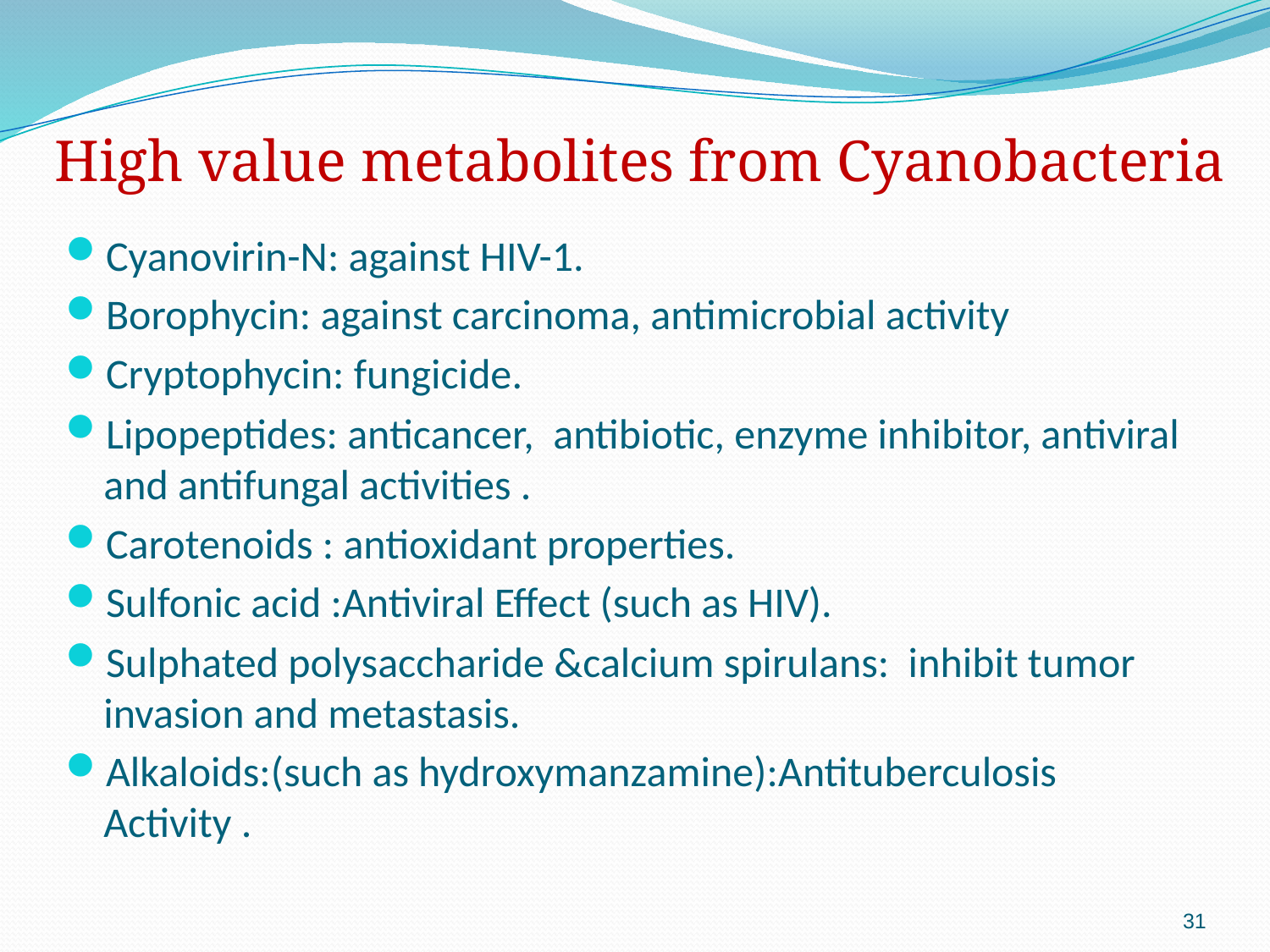

# High value metabolites from Cyanobacteria
Cyanovirin-N: against HIV-1.
Borophycin: against carcinoma, antimicrobial activity
Cryptophycin: fungicide.
Lipopeptides: anticancer,  antibiotic, enzyme inhibitor, antiviral and antifungal activities .
Carotenoids : antioxidant properties.
Sulfonic acid :Antiviral Effect (such as HIV).
Sulphated polysaccharide &calcium spirulans:  inhibit tumor invasion and metastasis.
Alkaloids:(such as hydroxymanzamine):Antituberculosis Activity .
31